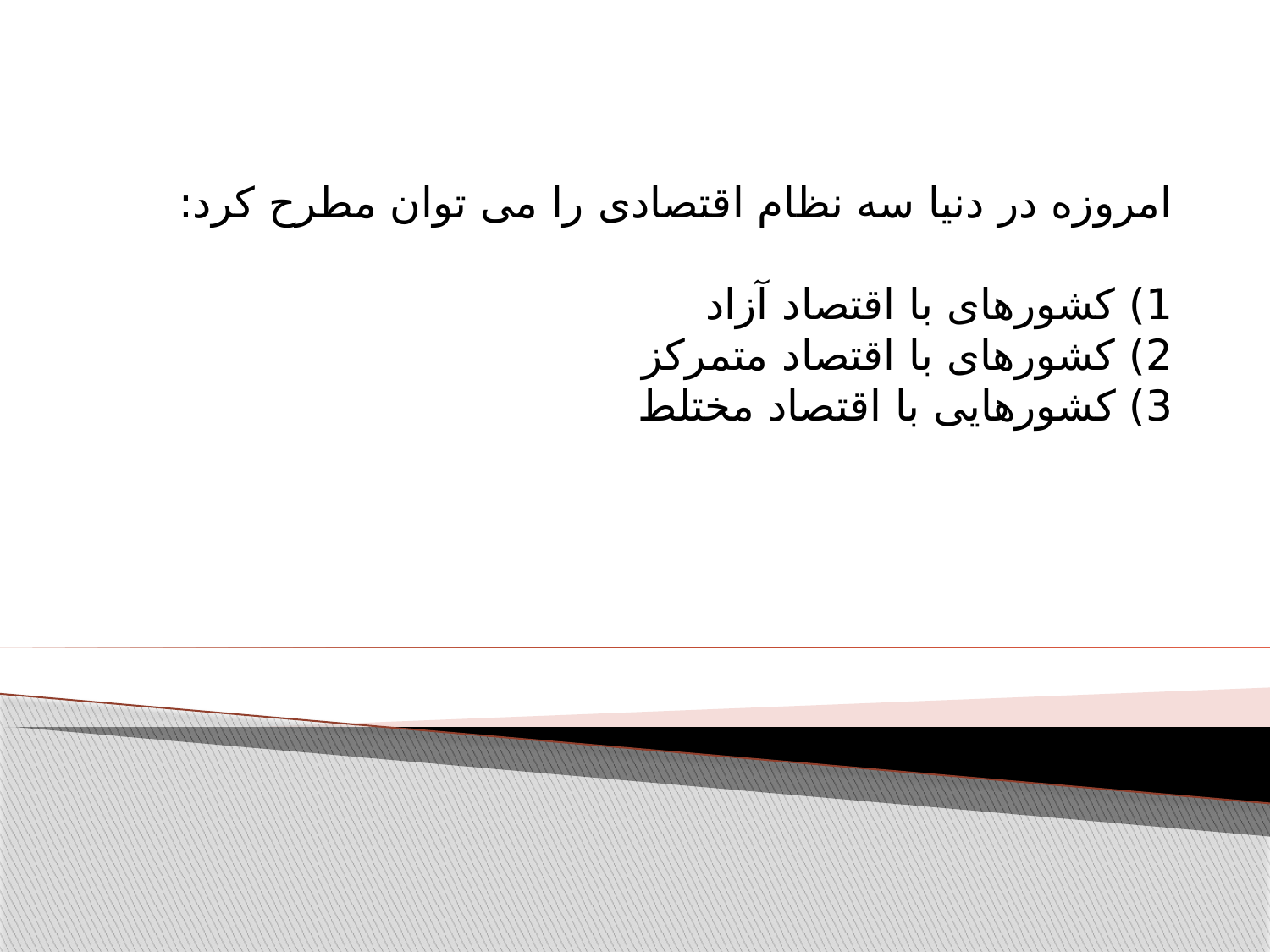

امروزه در دنیا سه نظام اقتصادی را می توان مطرح کرد:

1) کشورهای با اقتصاد آزاد
2) کشورهای با اقتصاد متمرکز
3) کشورهایی با اقتصاد مختلط